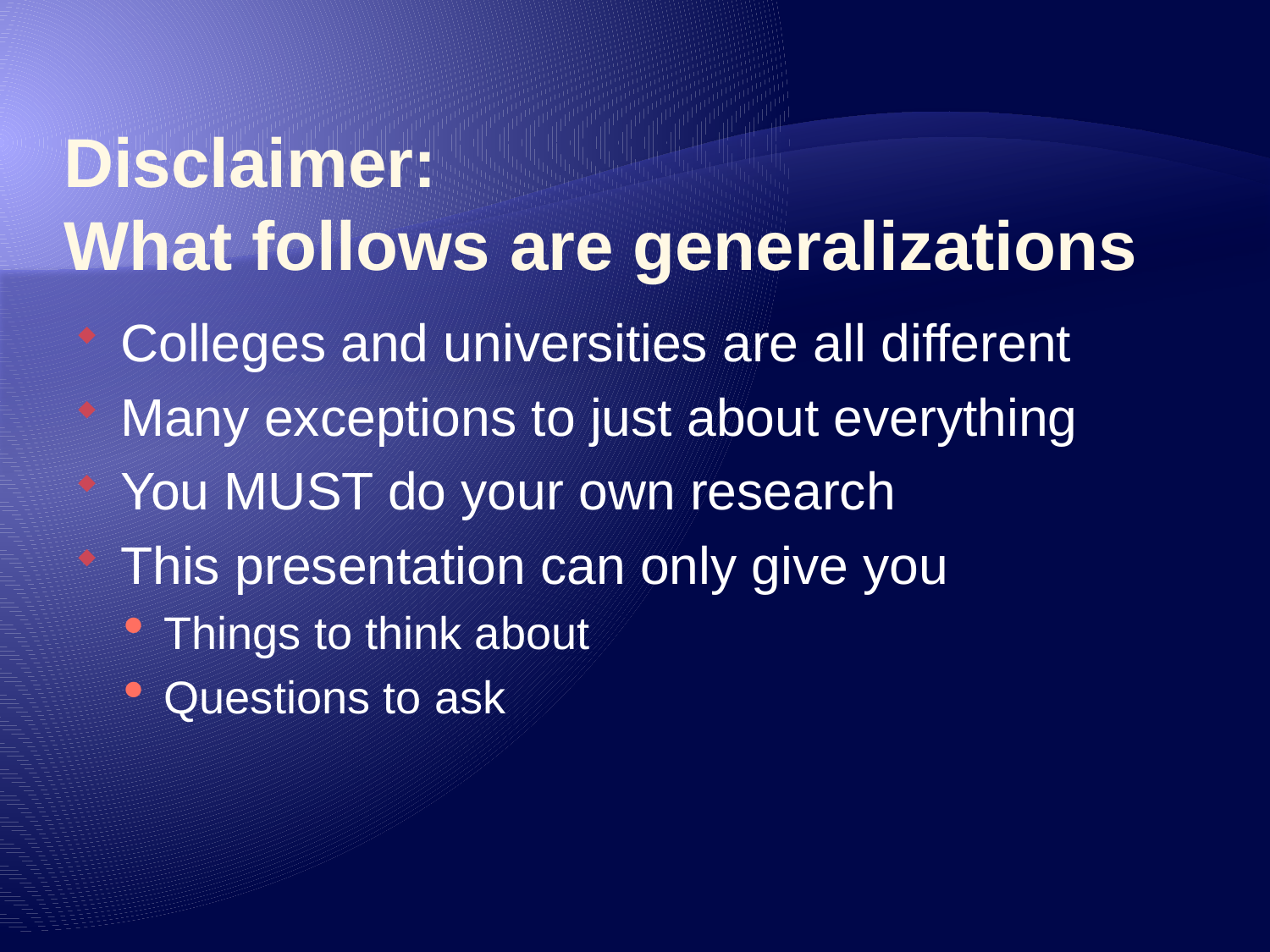

# Disclaimer: What follows are generalizations
Colleges and universities are all different
Many exceptions to just about everything
You MUST do your own research
This presentation can only give you
Things to think about
Questions to ask